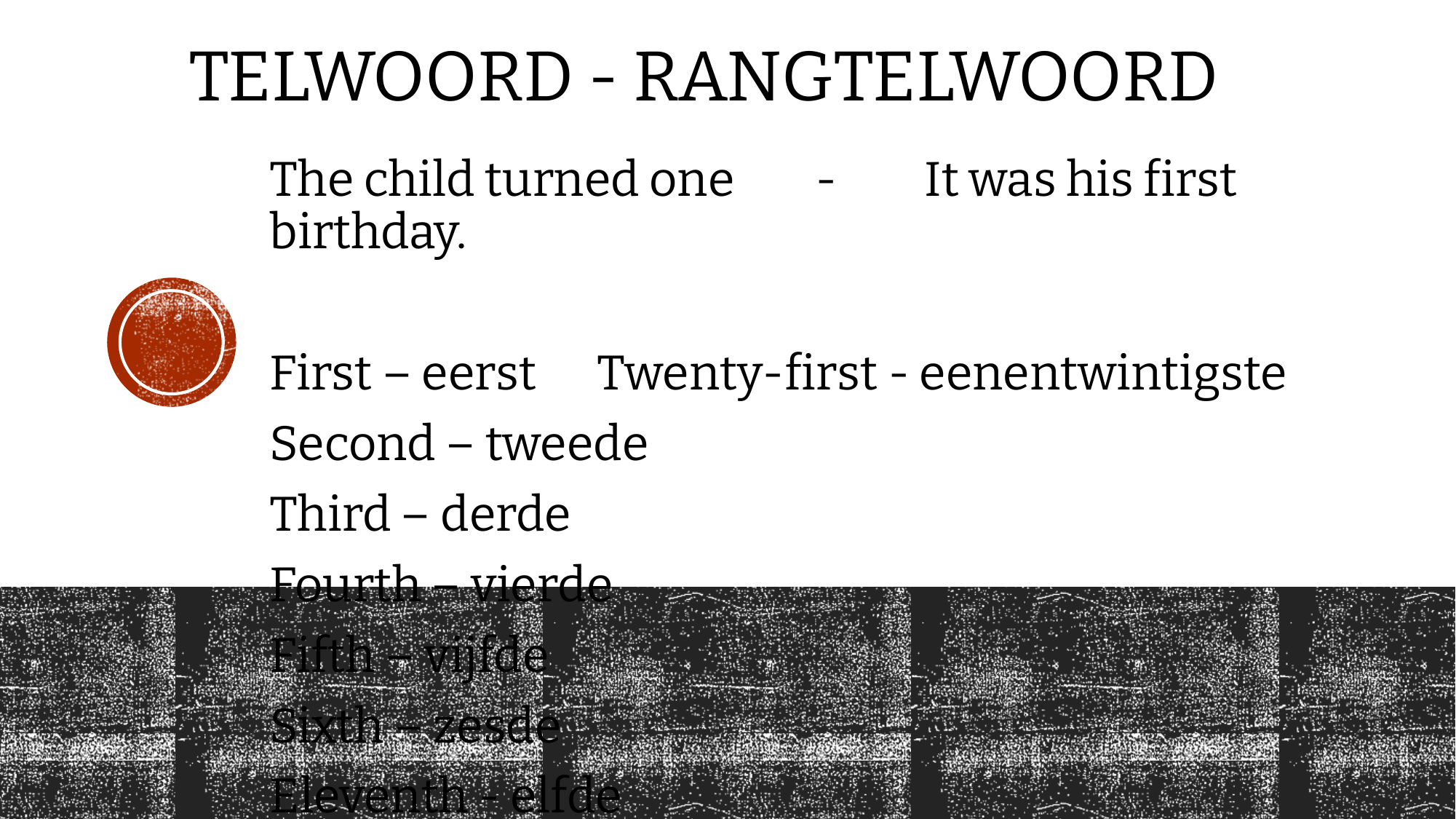

# telwoord - rangtelwoord
The child turned one	- 	It was his first birthday.

First – eerst	Twenty-first - eenentwintigste
Second – tweede
Third – derde
Fourth – vierde
Fifth – vijfde
Sixth – zesde
Eleventh - elfde